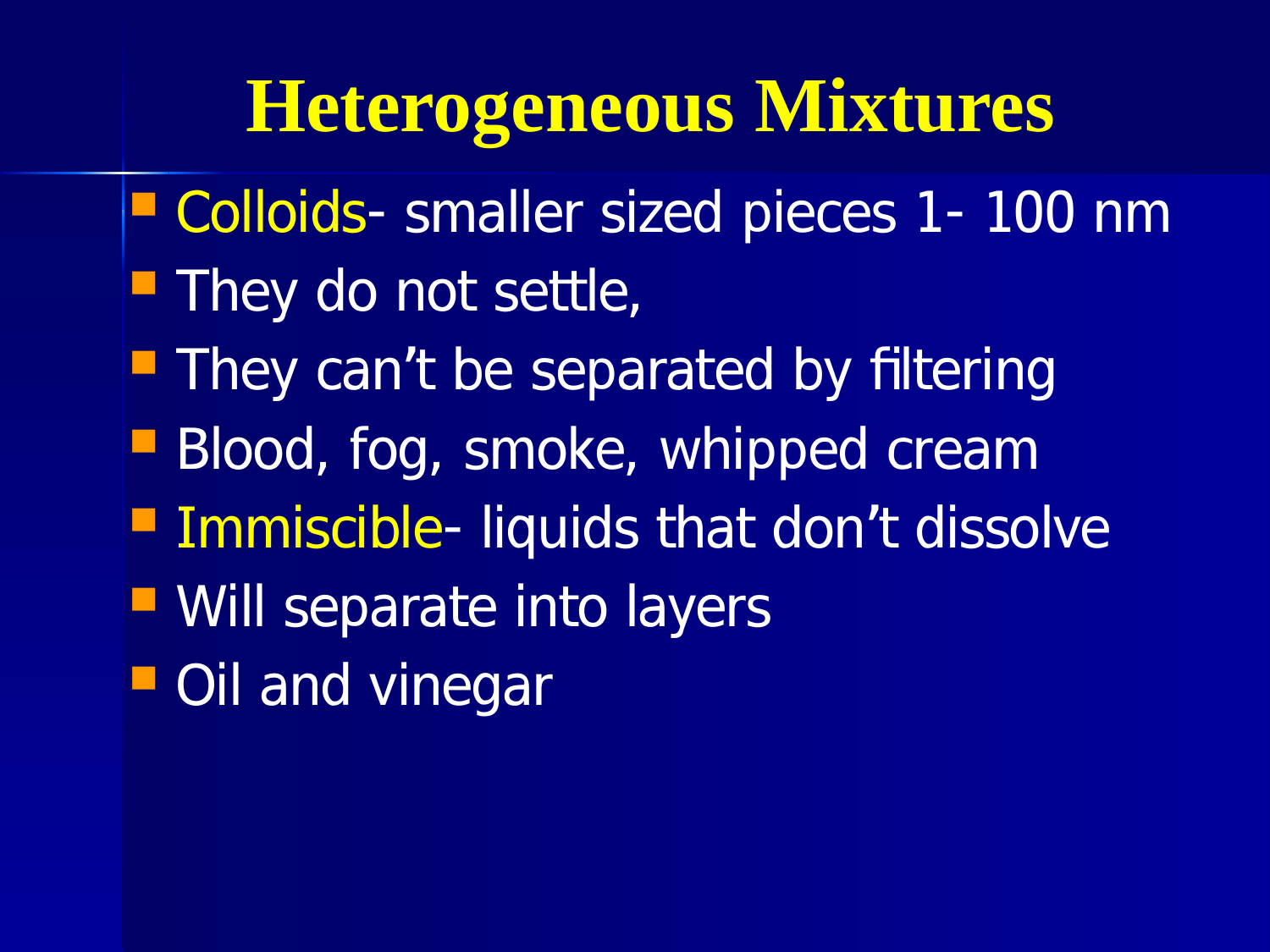

# Heterogeneous Mixtures
Colloids- smaller sized pieces 1- 100 nm
They do not settle,
They can’t be separated by filtering
Blood, fog, smoke, whipped cream
Immiscible- liquids that don’t dissolve
Will separate into layers
Oil and vinegar